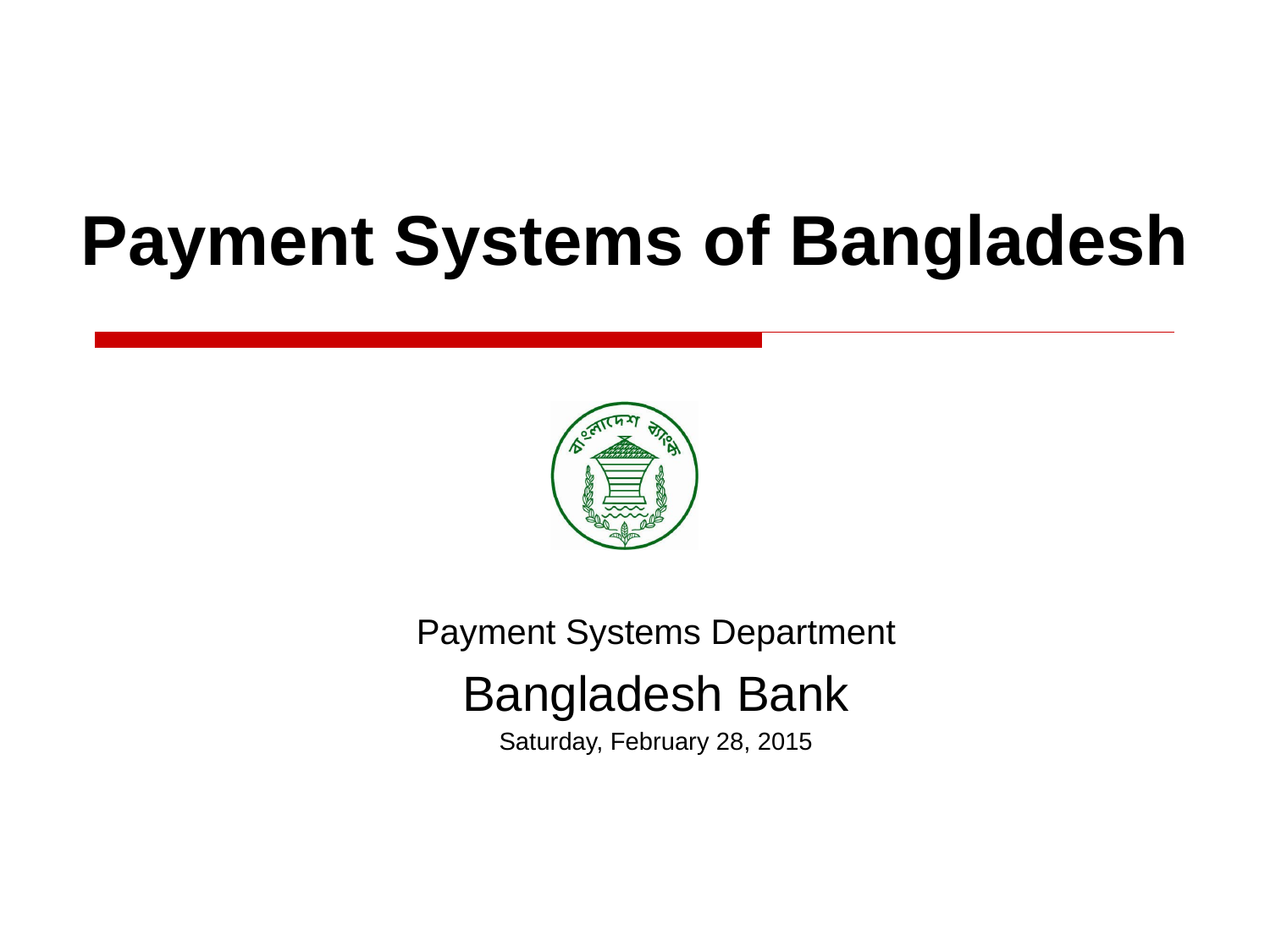

# Payment Systems of Bangladesh
Payment Systems Department
Bangladesh Bank
Saturday, February 28, 2015